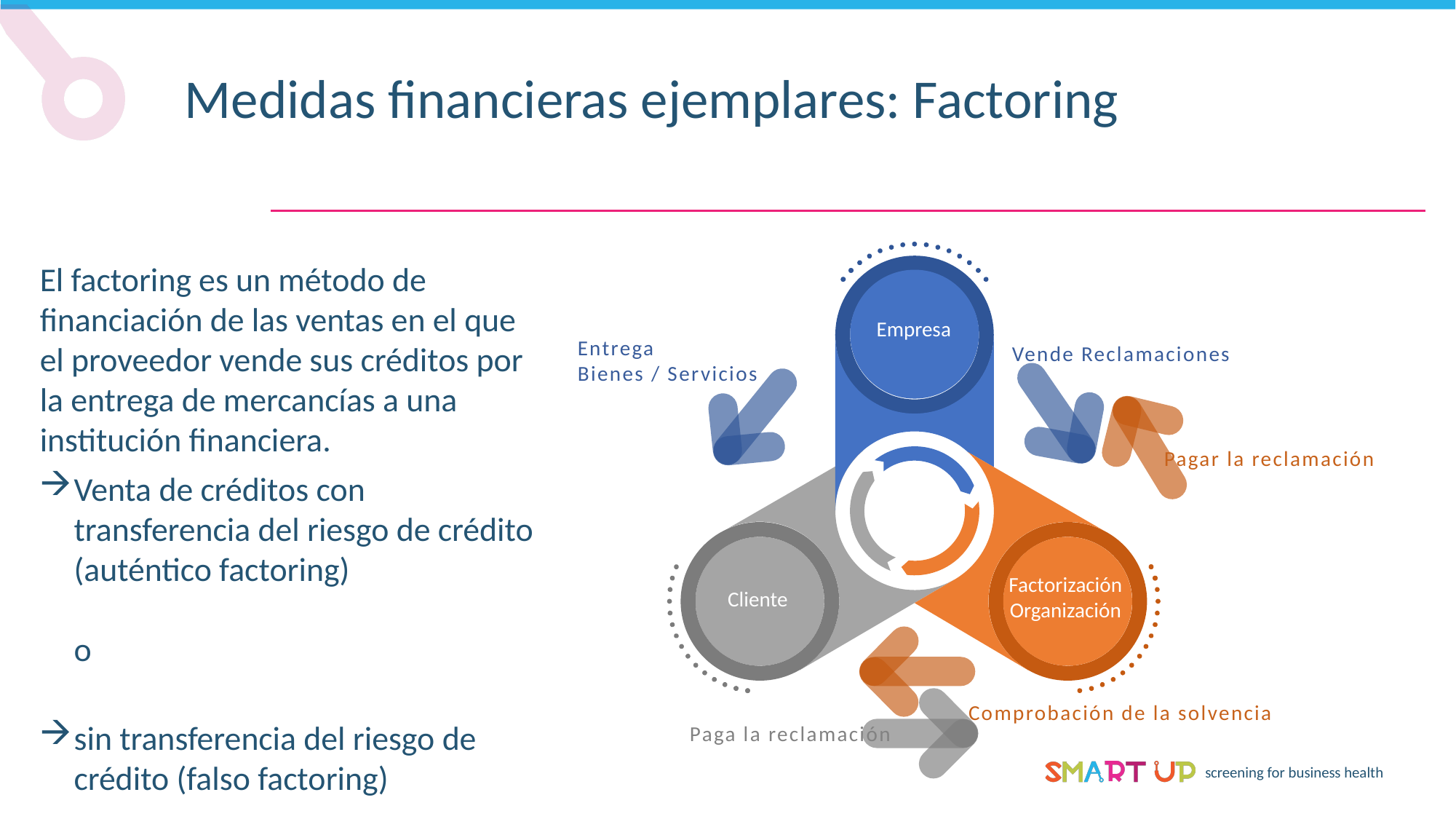

Medidas financieras ejemplares: Factoring

Empresa

El factoring es un método de financiación de las ventas en el que el proveedor vende sus créditos por la entrega de mercancías a una institución financiera.
Venta de créditos con transferencia del riesgo de crédito (auténtico factoring)
o
sin transferencia del riesgo de crédito (falso factoring)

Entrega
Bienes / Servicios
Vende Reclamaciones

Pagar la reclamación
Factorización
Organización
Cliente

Comprobación de la solvencia
Paga la reclamación